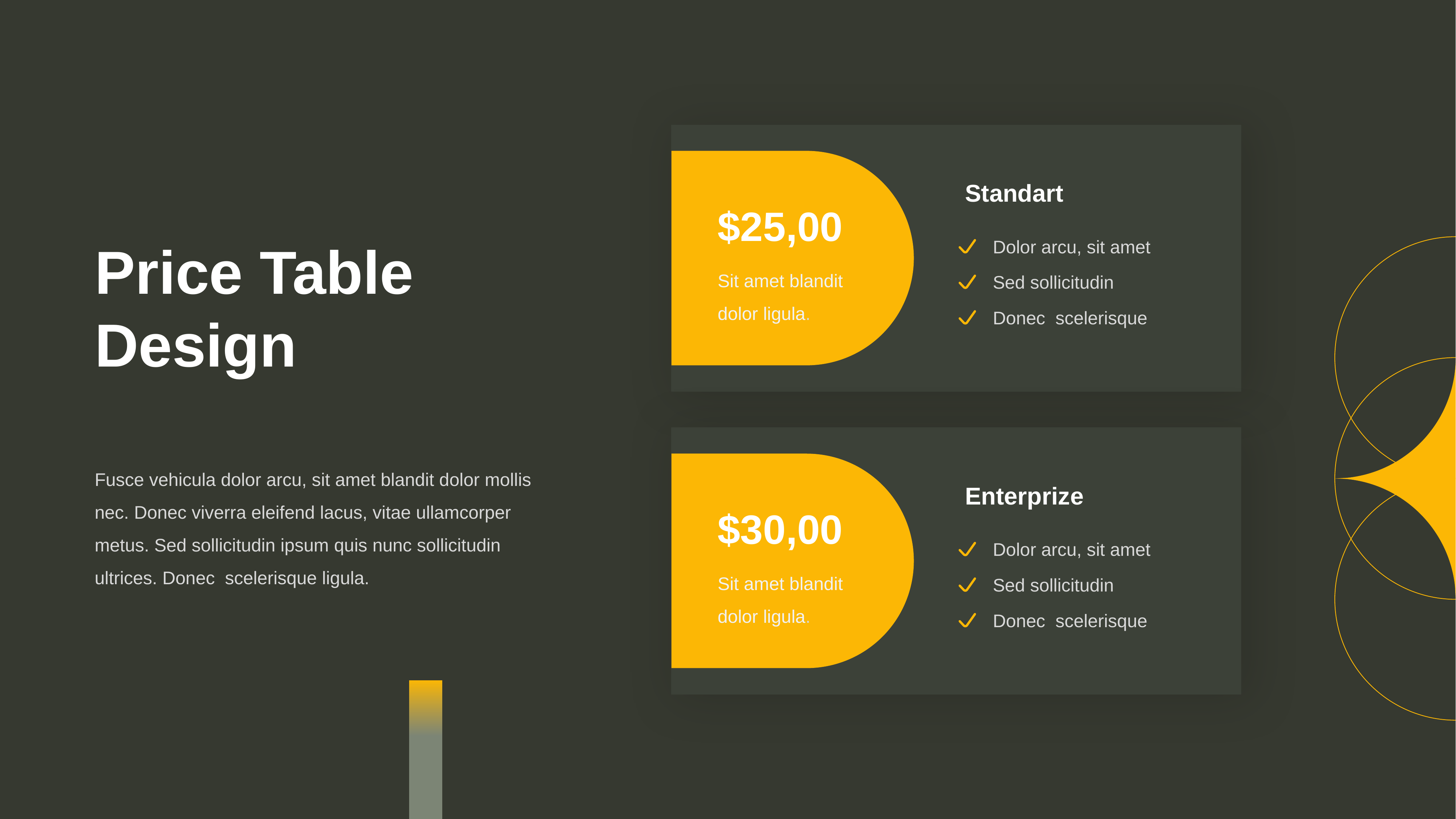

Standart
$25,00
Price Table Design
Dolor arcu, sit amet

Sit amet blandit dolor ligula.
Sed sollicitudin

Donec  scelerisque

Fusce vehicula dolor arcu, sit amet blandit dolor mollis nec. Donec viverra eleifend lacus, vitae ullamcorper metus. Sed sollicitudin ipsum quis nunc sollicitudin ultrices. Donec  scelerisque ligula.
Enterprize
$30,00
Dolor arcu, sit amet

Sit amet blandit dolor ligula.
Sed sollicitudin

Donec  scelerisque